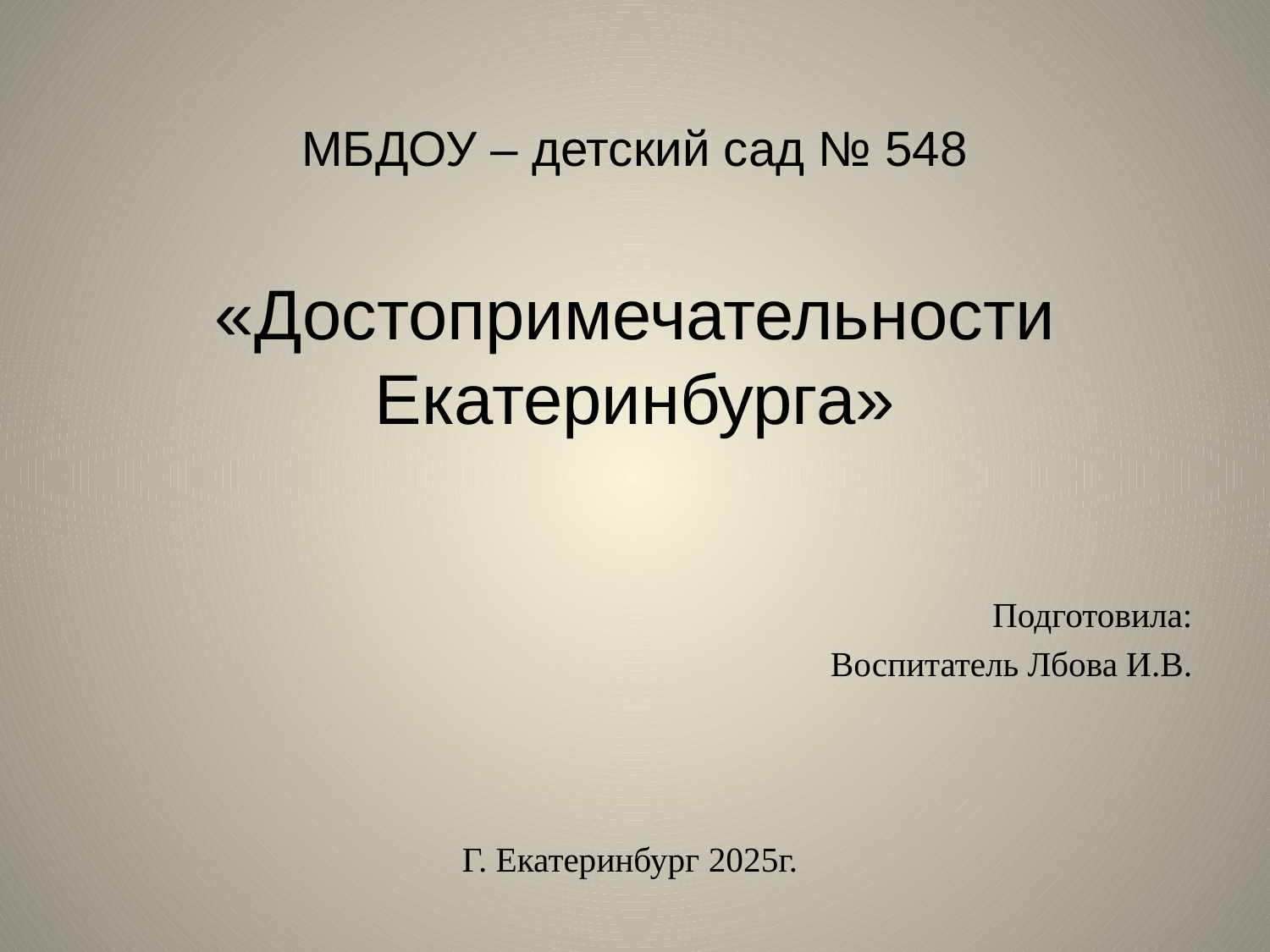

# МБДОУ – детский сад № 548 «Достопримечательности Екатеринбурга»
Подготовила:
Воспитатель Лбова И.В.

Г. Екатеринбург 2025г.